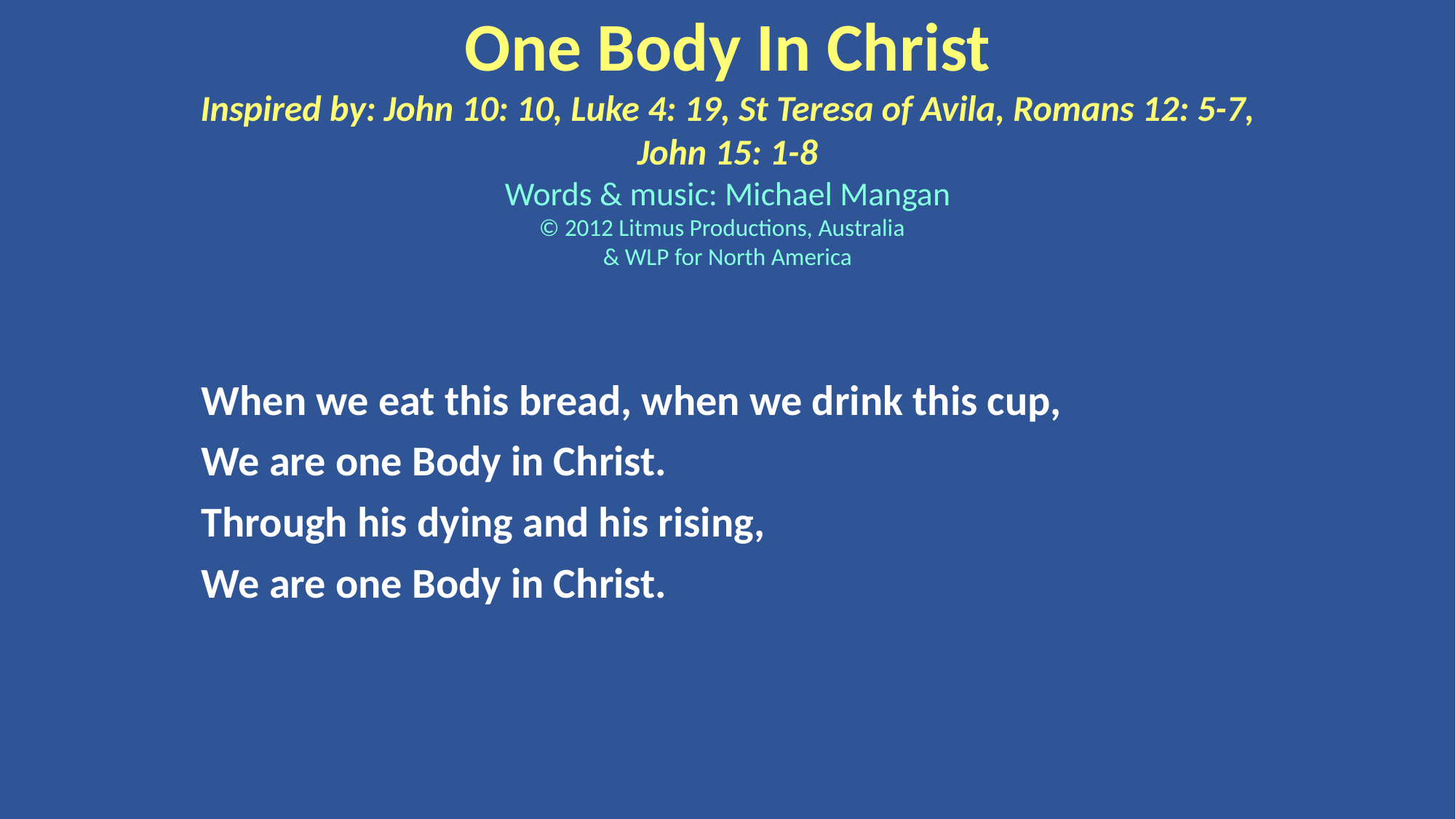

One Body In Christ
Inspired by: John 10: 10, Luke 4: 19, St Teresa of Avila, Romans 12: 5-7, John 15: 1-8
Words & music: Michael Mangan
© 2012 Litmus Productions, Australia
& WLP for North America
When we eat this bread, when we drink this cup,
We are one Body in Christ.
Through his dying and his rising,
We are one Body in Christ.